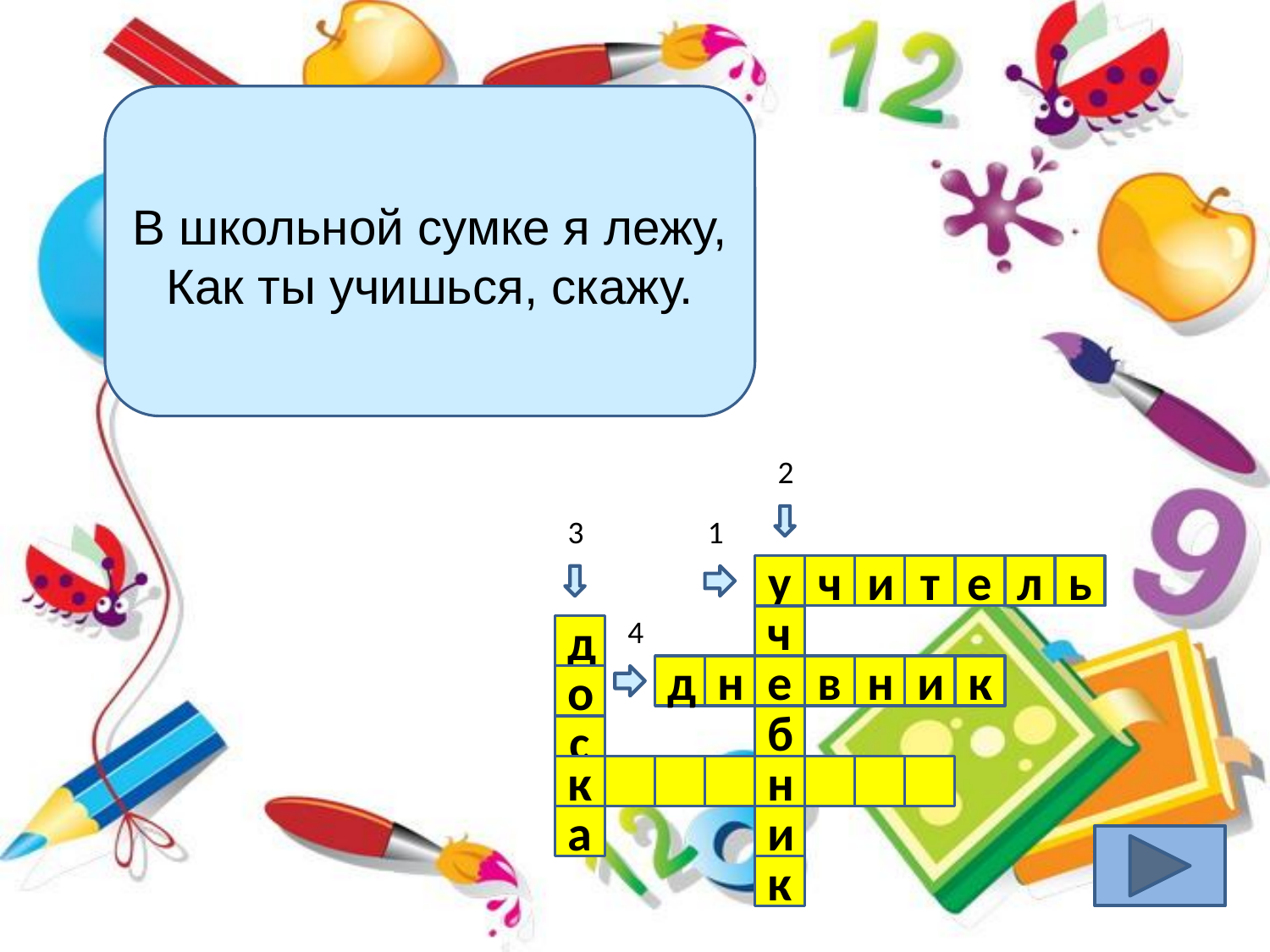

В школьной сумке я лежу,
Как ты учишься, скажу.
2
3
1

у
ч
и
т
е
л
ь

4
ч
д
д
н
е
в
н
и
к
о

б
с
к

н

а
и

к